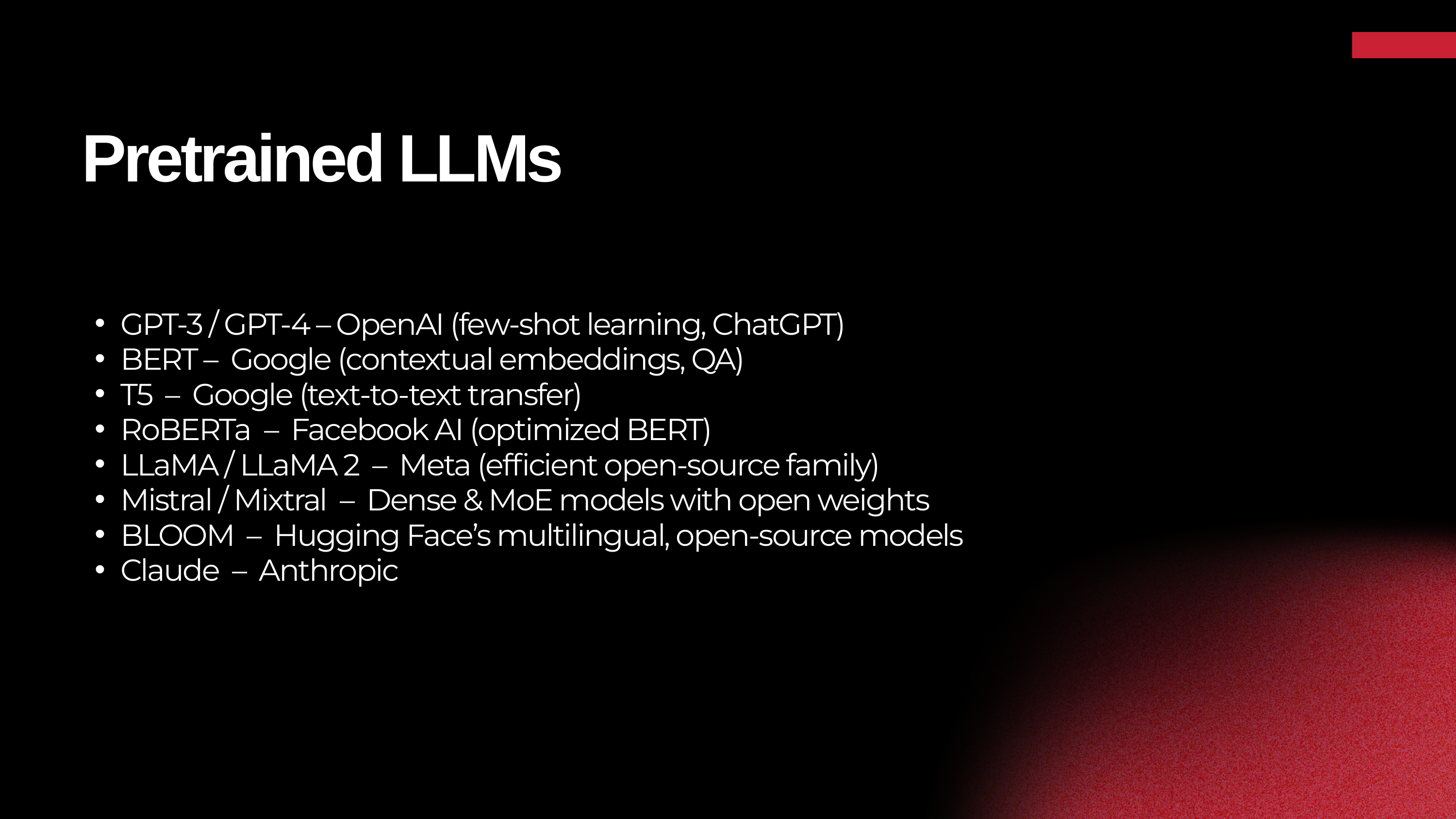

Pretrained LLMs
GPT-3 / GPT-4 – OpenAI (few-shot learning, ChatGPT)
BERT –  Google (contextual embeddings, QA)
T5  –  Google (text-to-text transfer)
RoBERTa  –  Facebook AI (optimized BERT)
LLaMA / LLaMA 2  –  Meta (efficient open-source family)
Mistral / Mixtral  –  Dense & MoE models with open weights
BLOOM  –  Hugging Face’s multilingual, open-source models
Claude  –  Anthropic